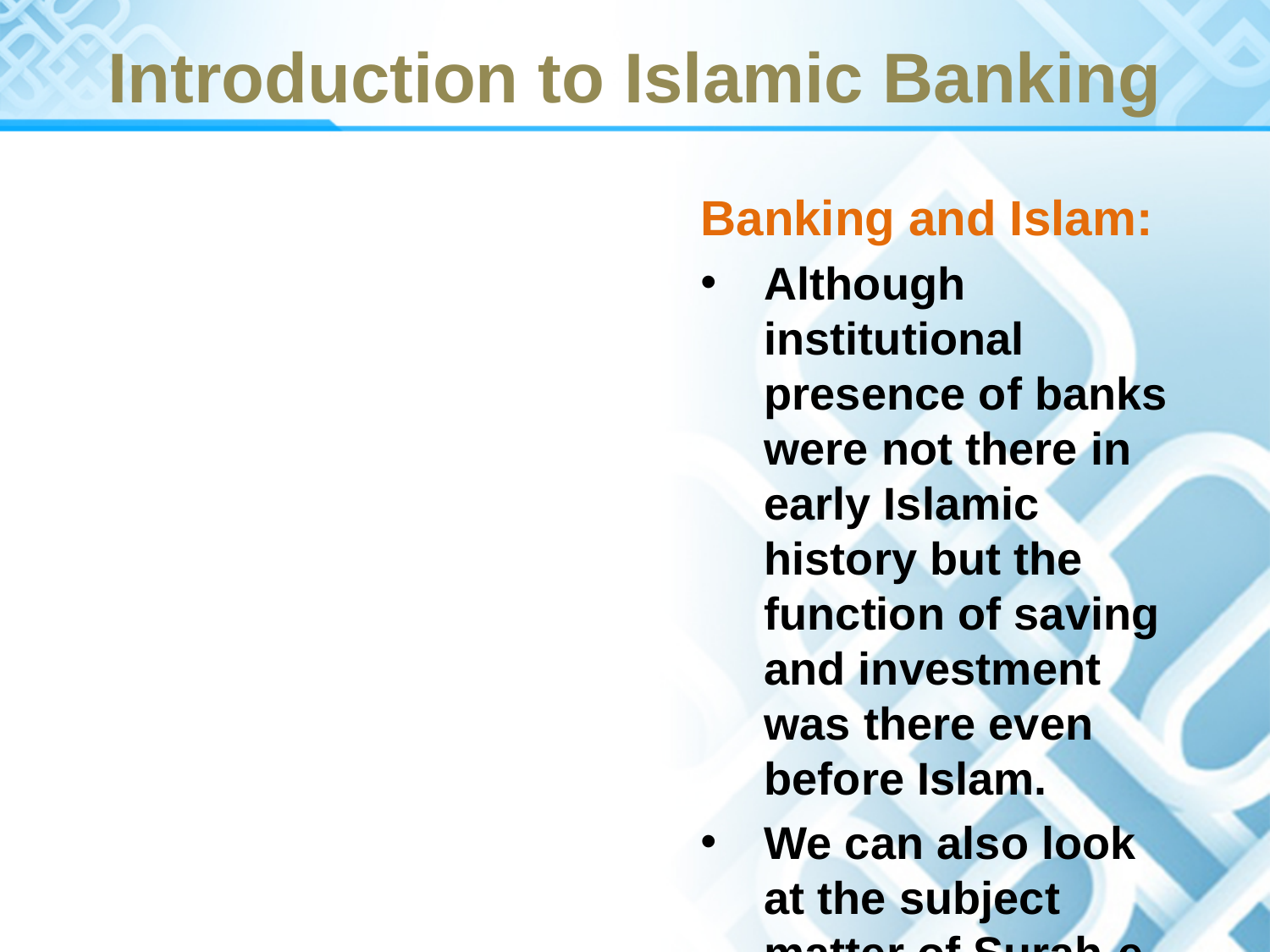

Introduction to Islamic Banking
Banking and Islam:
Although institutional presence of banks were not there in early Islamic history but the function of saving and investment was there even before Islam.
We can also look at the subject matter of Surah-e-Quraish.